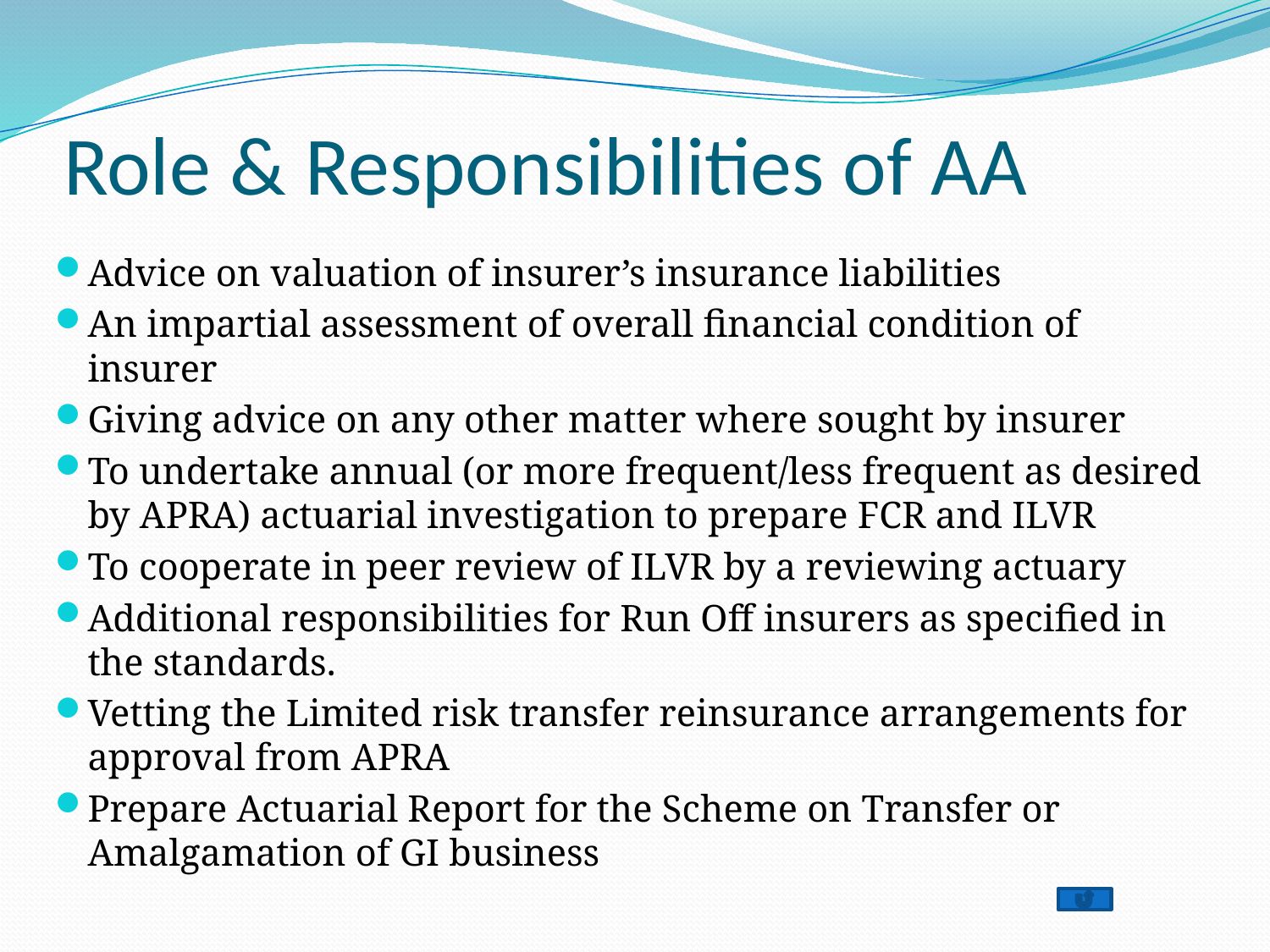

# Role & Responsibilities of AA
Advice on valuation of insurer’s insurance liabilities
An impartial assessment of overall financial condition of insurer
Giving advice on any other matter where sought by insurer
To undertake annual (or more frequent/less frequent as desired by APRA) actuarial investigation to prepare FCR and ILVR
To cooperate in peer review of ILVR by a reviewing actuary
Additional responsibilities for Run Off insurers as specified in the standards.
Vetting the Limited risk transfer reinsurance arrangements for approval from APRA
Prepare Actuarial Report for the Scheme on Transfer or Amalgamation of GI business